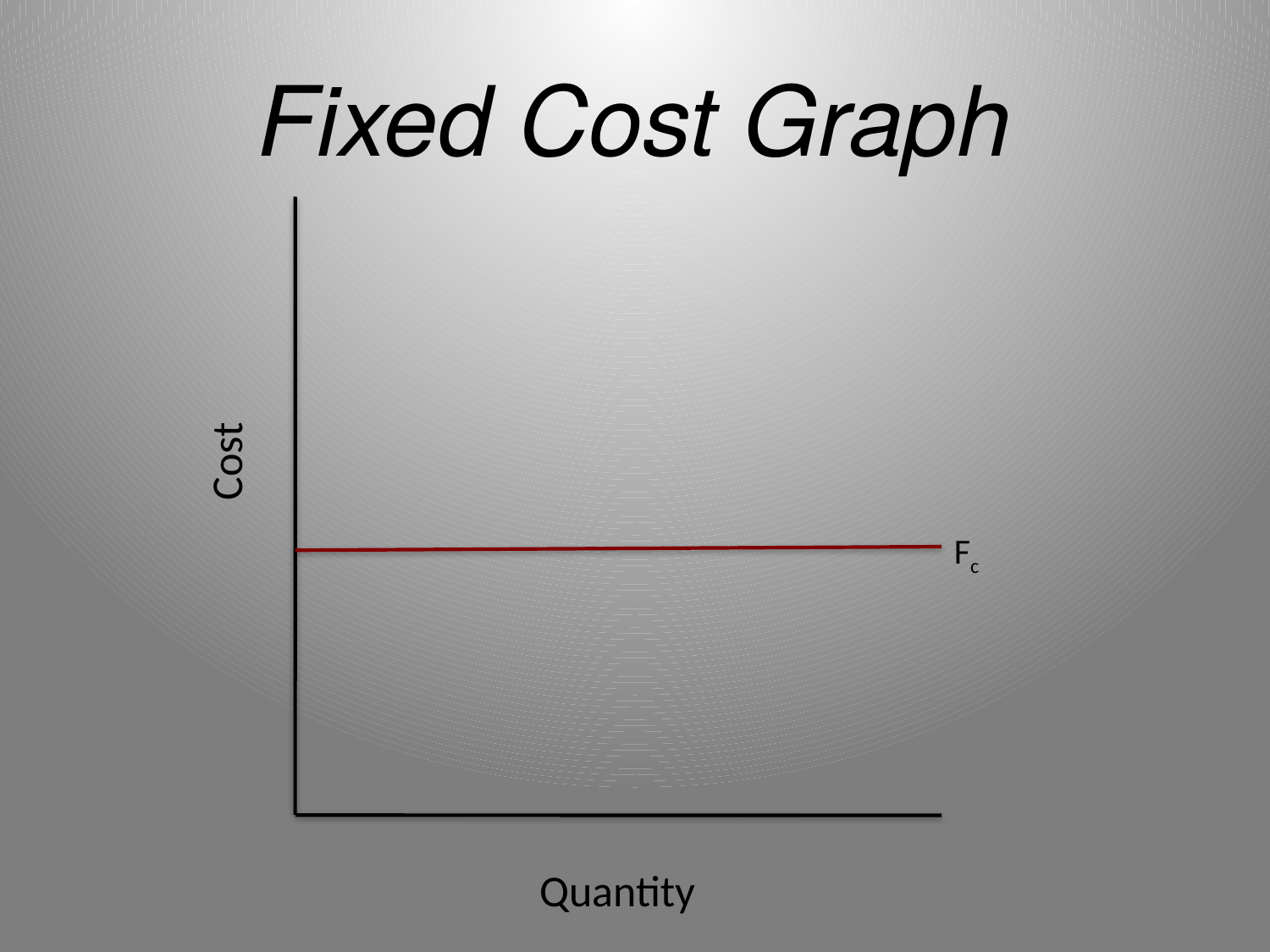

# Fixed Cost Graph
Cost
Fc
Quantity